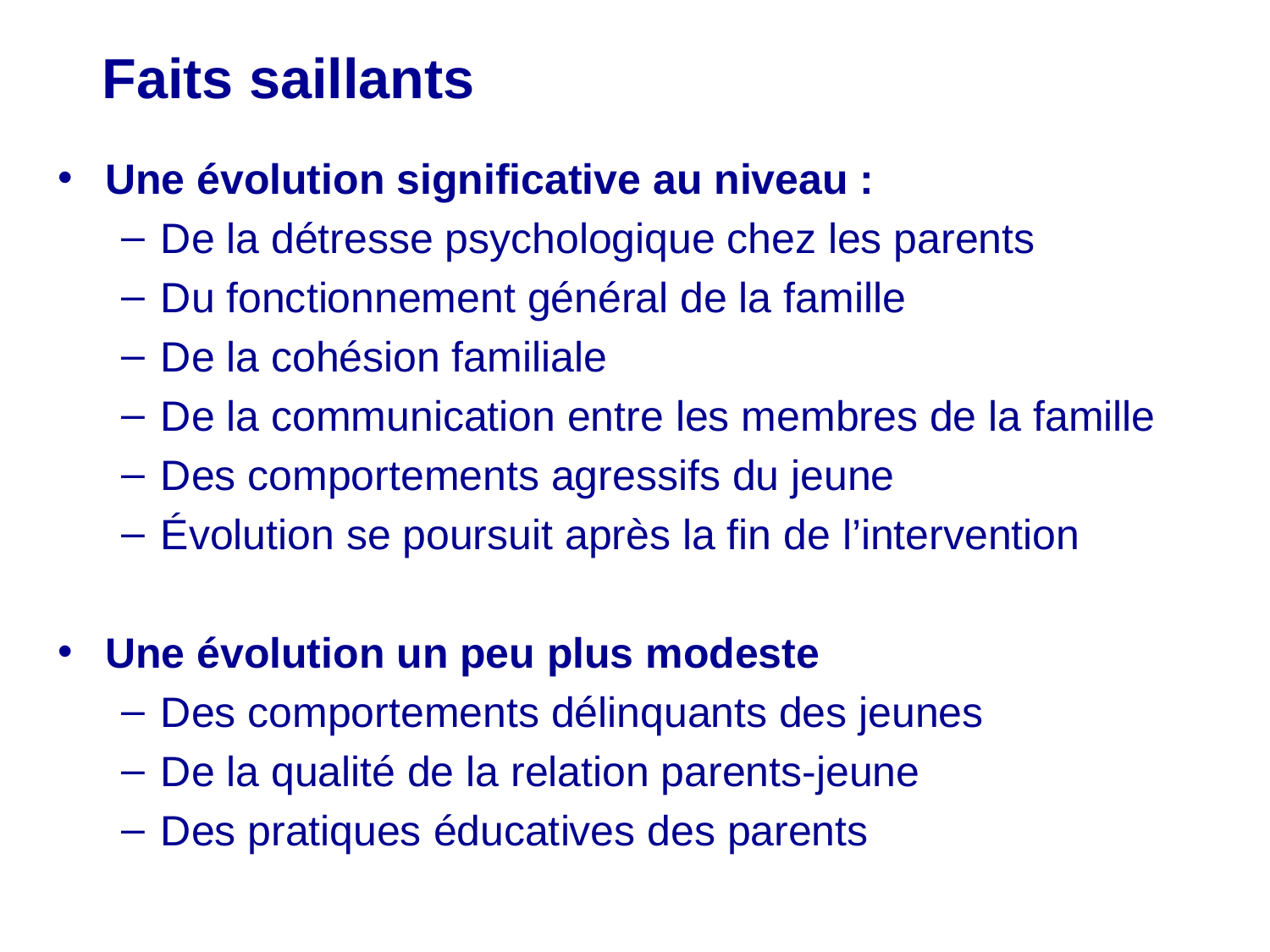

Faits saillants
Une évolution significative au niveau :
De la détresse psychologique chez les parents
Du fonctionnement général de la famille
De la cohésion familiale
De la communication entre les membres de la famille
Des comportements agressifs du jeune
Évolution se poursuit après la fin de l’intervention

Une évolution un peu plus modeste
Des comportements délinquants des jeunes
De la qualité de la relation parents-jeune
Des pratiques éducatives des parents